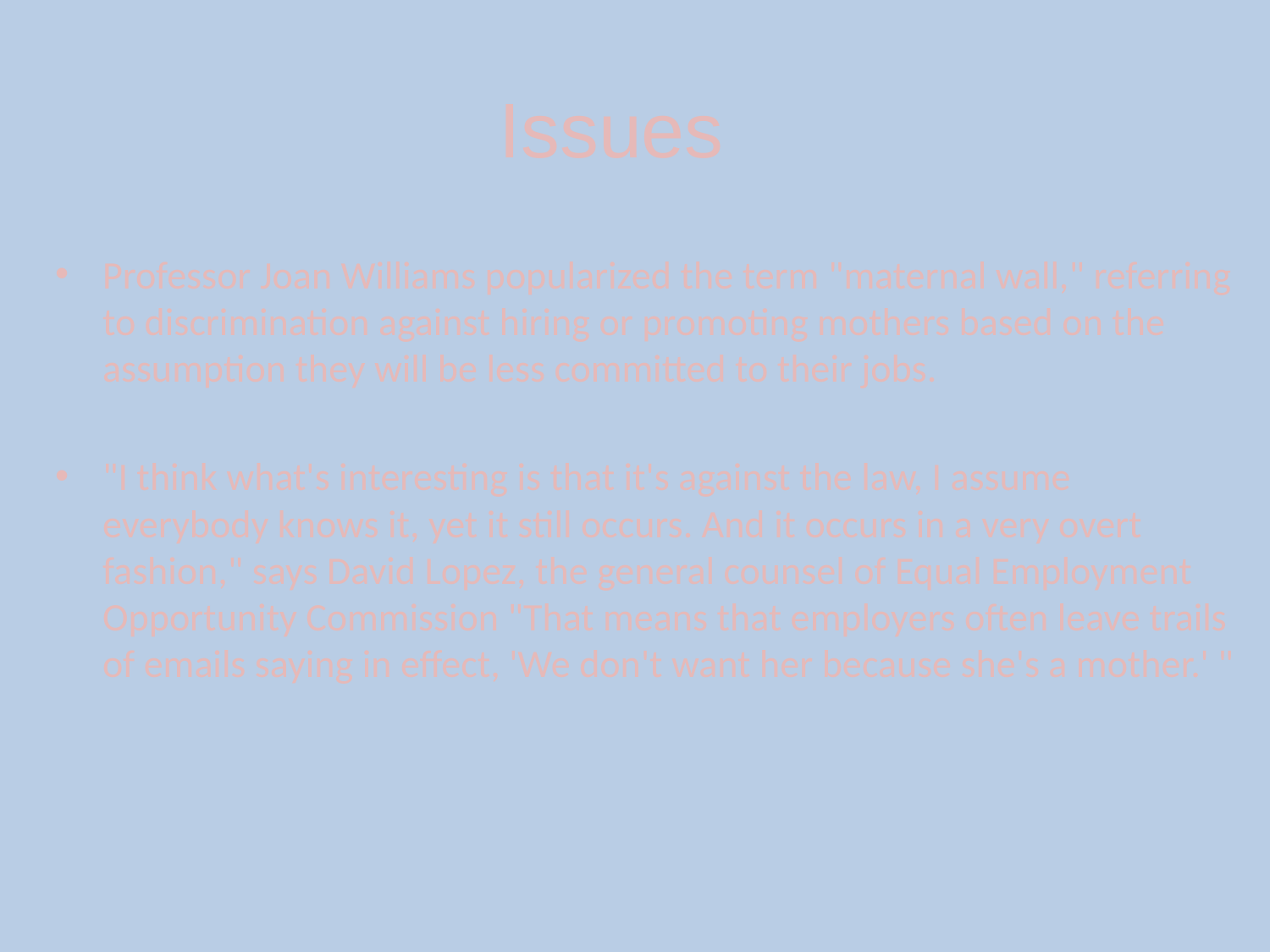

Issues
Professor Joan Williams popularized the term "maternal wall," referring to discrimination against hiring or promoting mothers based on the assumption they will be less committed to their jobs.

"I think what's interesting is that it's against the law, I assume everybody knows it, yet it still occurs. And it occurs in a very overt fashion," says David Lopez, the general counsel of Equal Employment Opportunity Commission "That means that employers often leave trails of emails saying in effect, 'We don't want her because she's a mother.' "